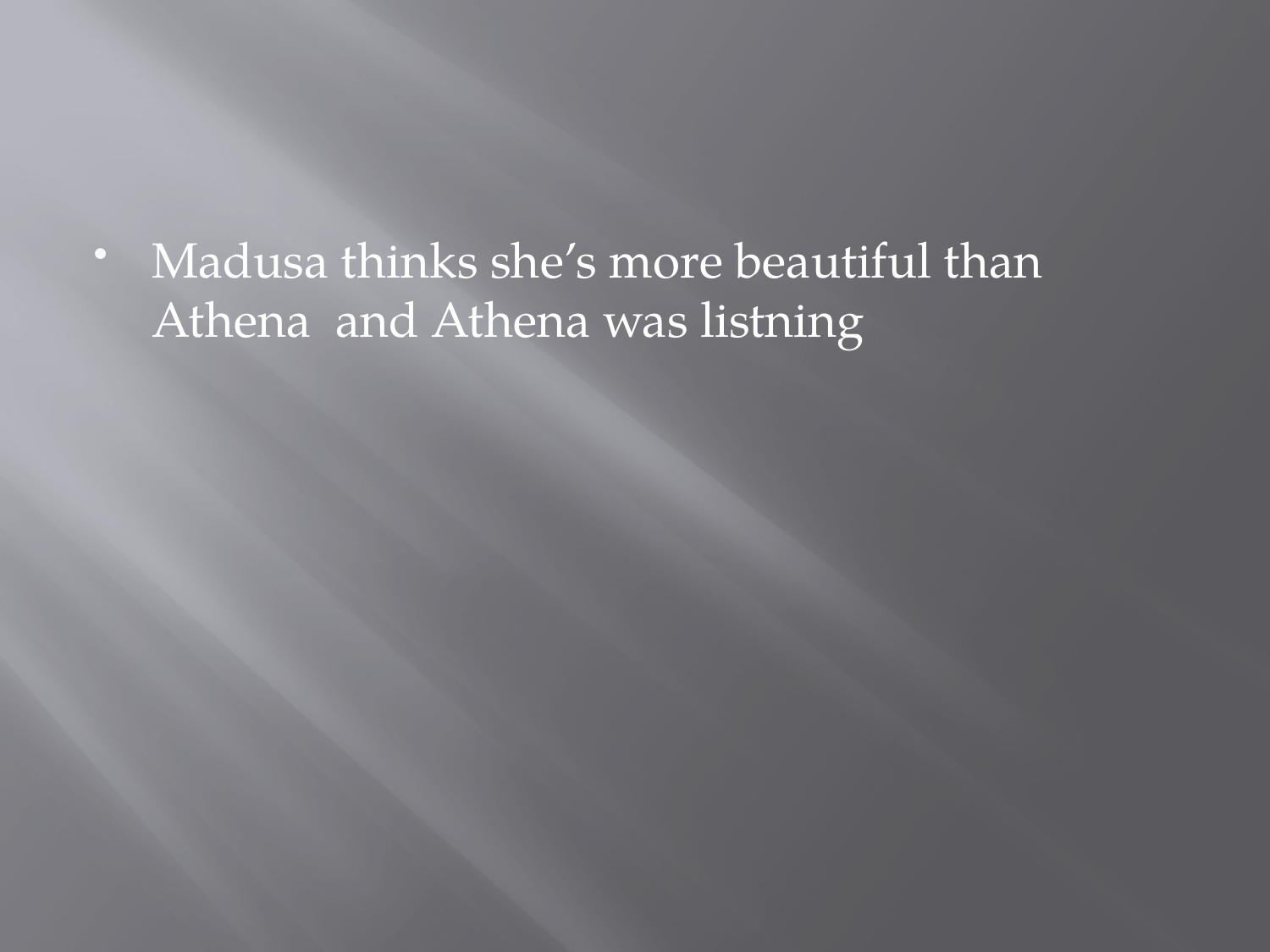

#
Madusa thinks she’s more beautiful than  Athena  and Athena was listning